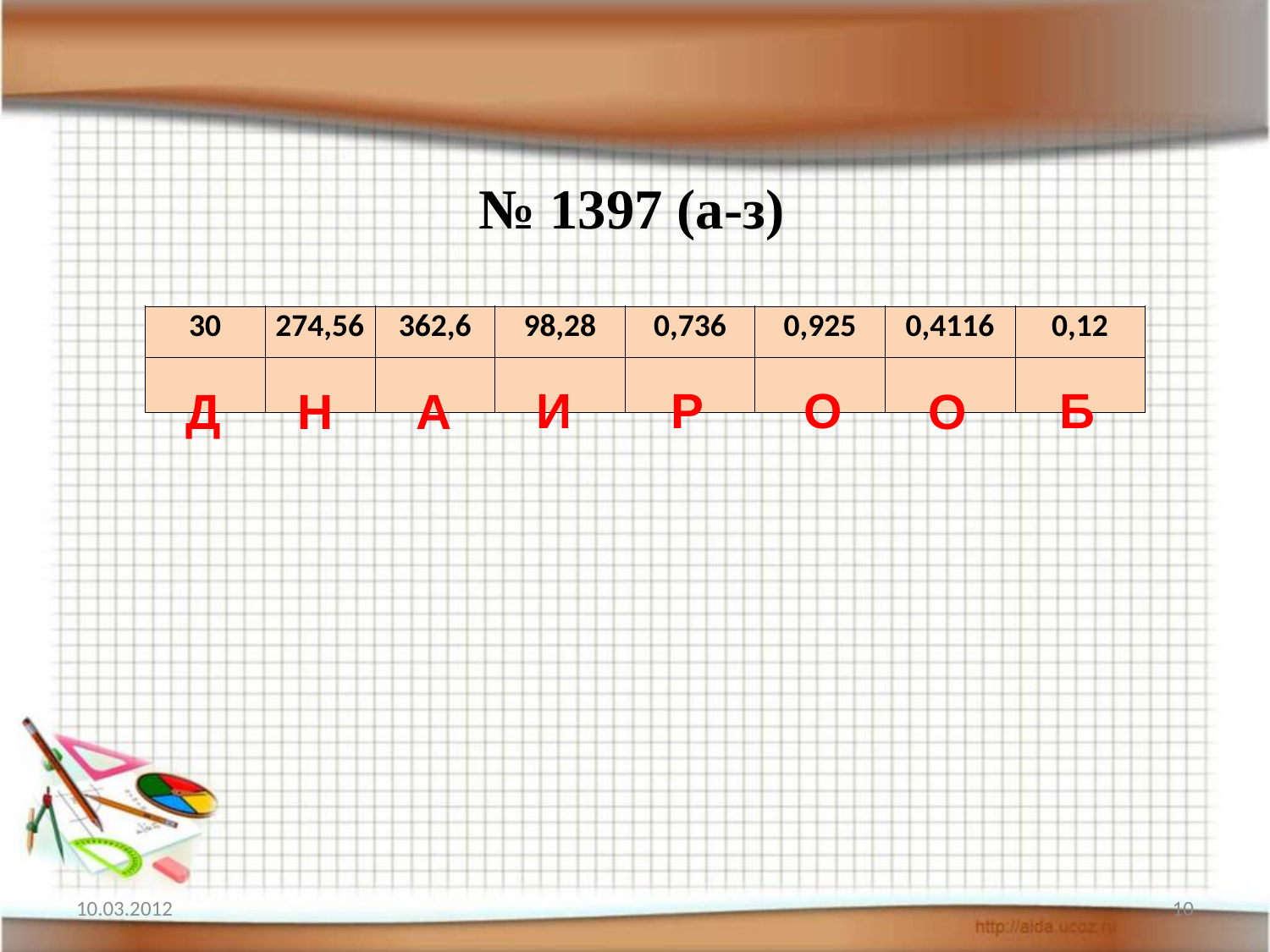

№ 1397 (а-з)
| 30 | 274,56 | 362,6 | 98,28 | 0,736 | 0,925 | 0,4116 | 0,12 |
| --- | --- | --- | --- | --- | --- | --- | --- |
|  |  |  |  |  |  |  |  |
И
Р
О
Б
Д
А
Н
О
10.03.2012
10